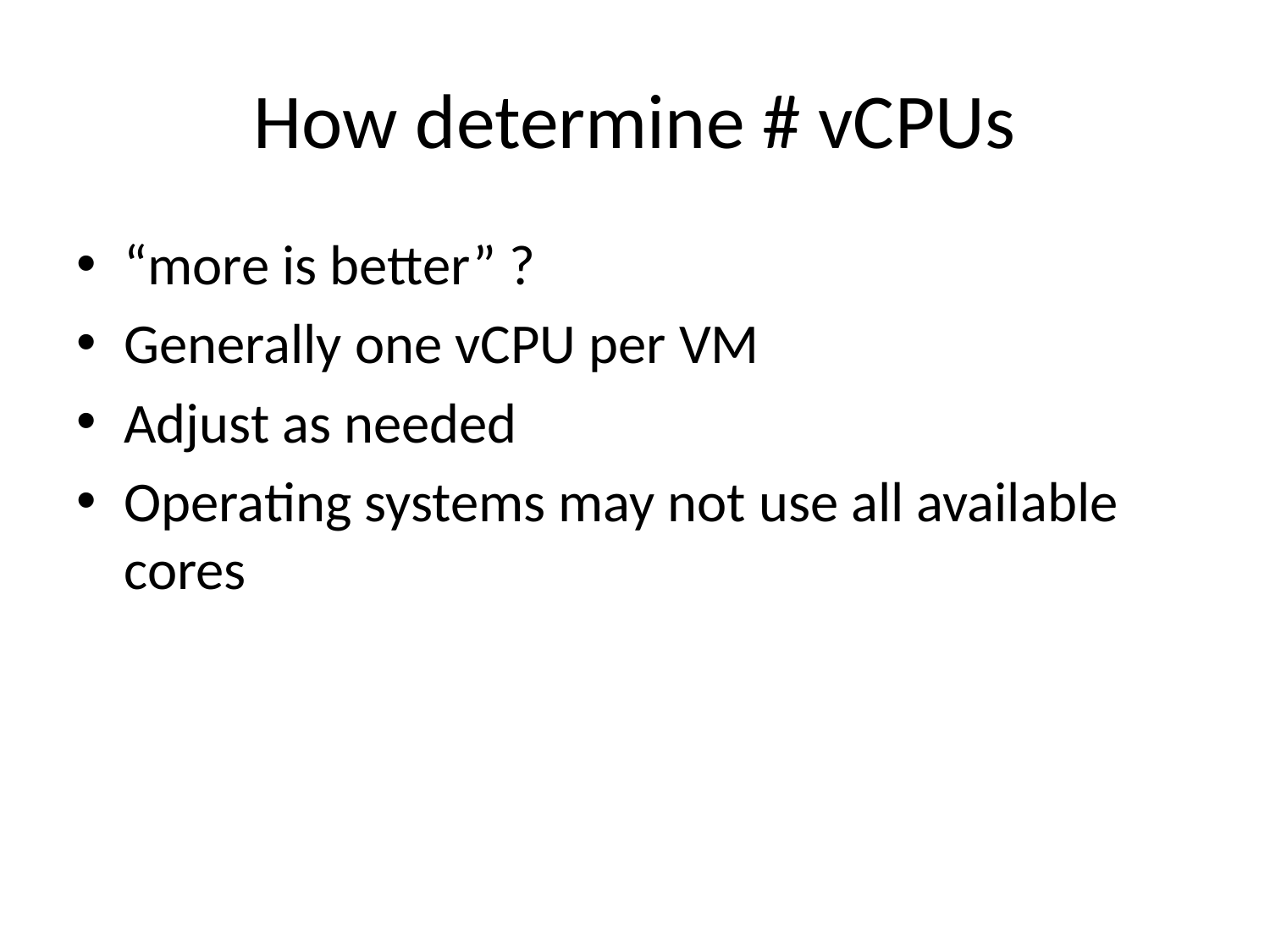

# How determine # vCPUs
“more is better” ?
Generally one vCPU per VM
Adjust as needed
Operating systems may not use all available cores